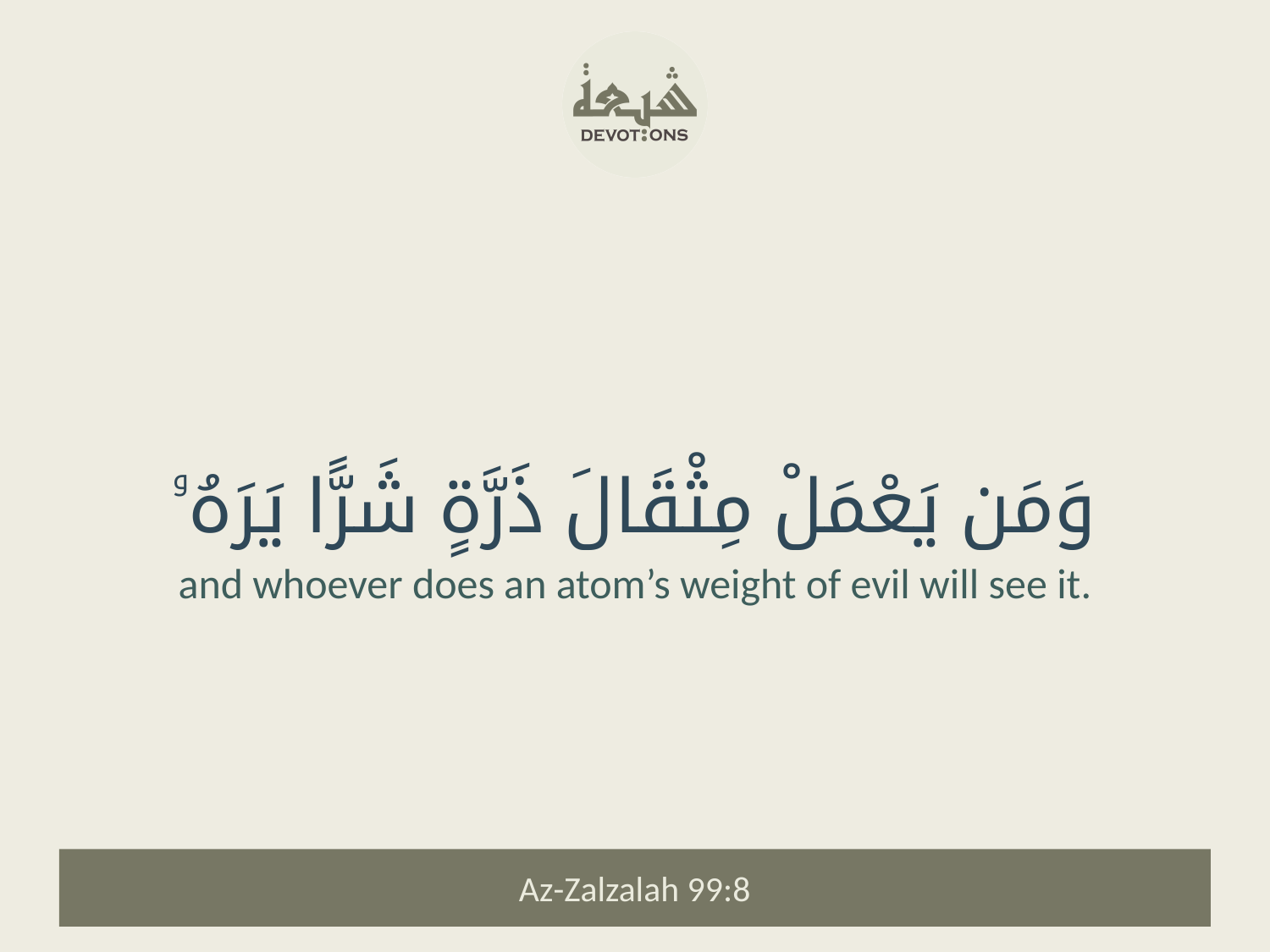

وَمَن يَعْمَلْ مِثْقَالَ ذَرَّةٍ شَرًّا يَرَهُۥ
and whoever does an atom’s weight of evil will see it.
Az-Zalzalah 99:8